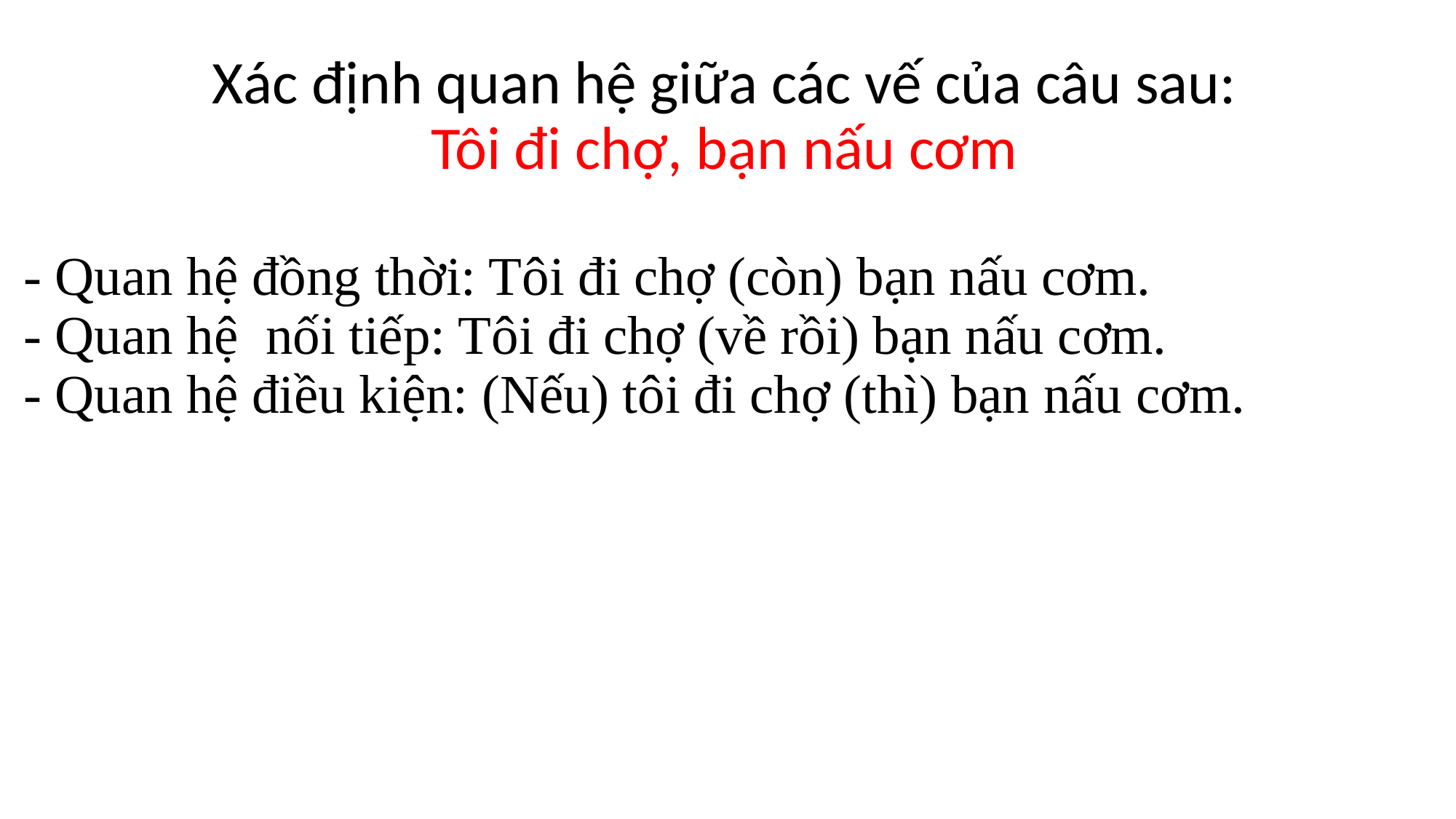

# Xác định quan hệ giữa các vế của câu sau: Tôi đi chợ, bạn nấu cơm
- Quan hệ đồng thời: Tôi đi chợ (còn) bạn nấu cơm.
- Quan hệ  nối tiếp: Tôi đi chợ (về rồi) bạn nấu cơm.
- Quan hệ điều kiện: (Nếu) tôi đi chợ (thì) bạn nấu cơm.